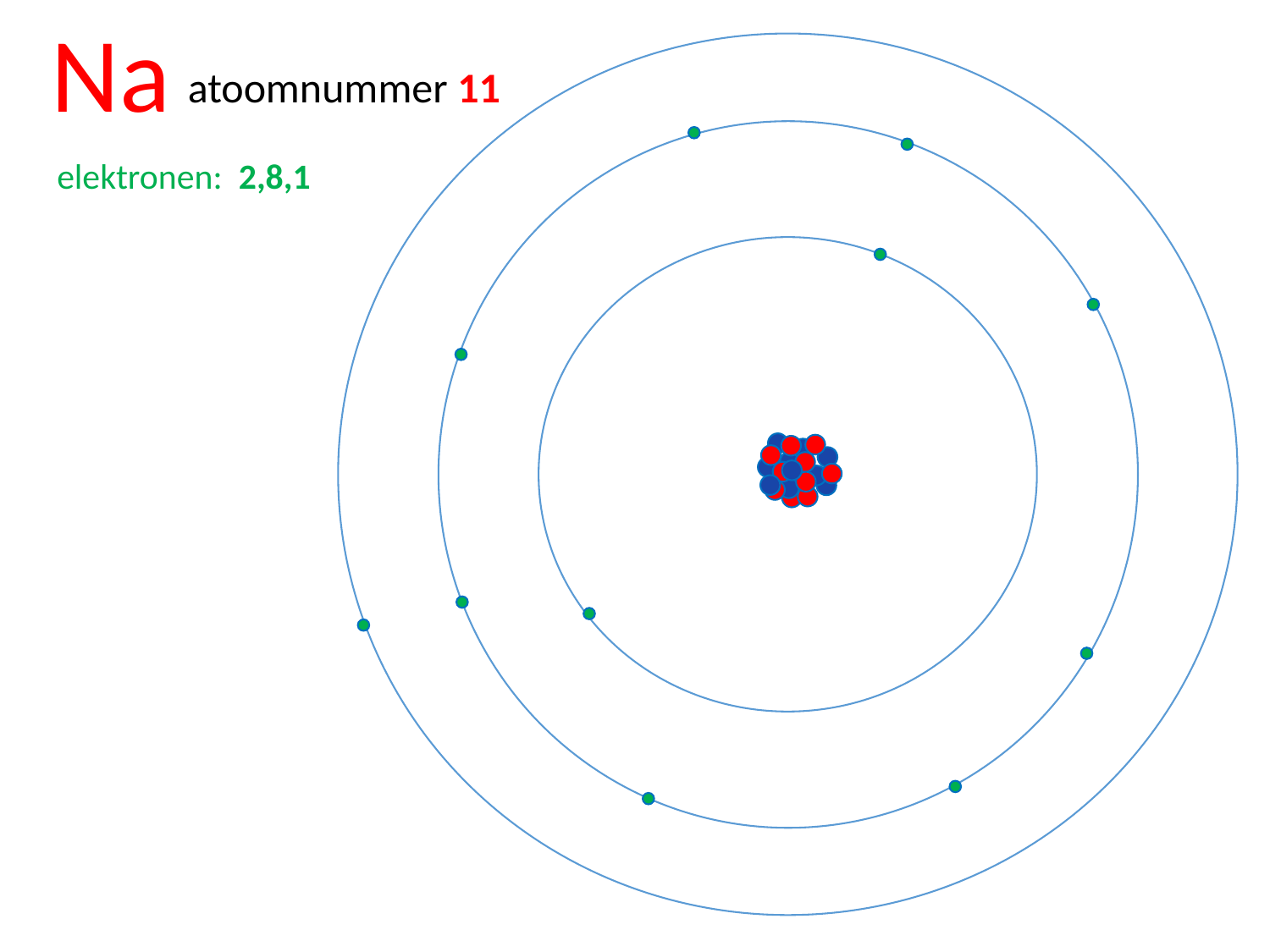

Na
S
 elektronen:  2,8,1	geen lading                                                      e-

					            	        p
						      n
						         atoomkern

  atoomnummer 11